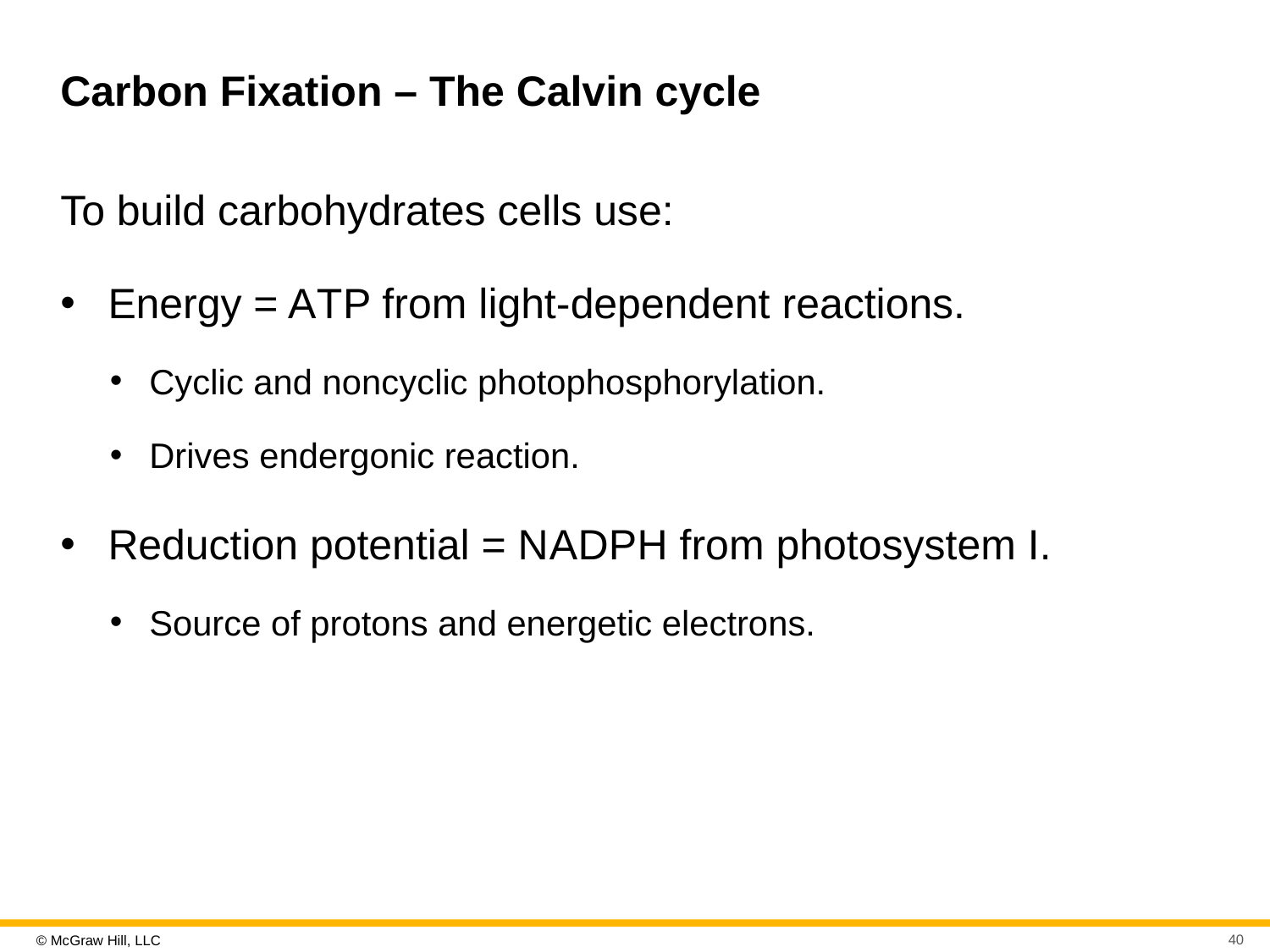

# Carbon Fixation – The Calvin cycle
To build carbohydrates cells use:
Energy = A T P from light-dependent reactions.
Cyclic and noncyclic photophosphorylation.
Drives endergonic reaction.
Reduction potential = N A D P H from photosystem I.
Source of protons and energetic electrons.
40